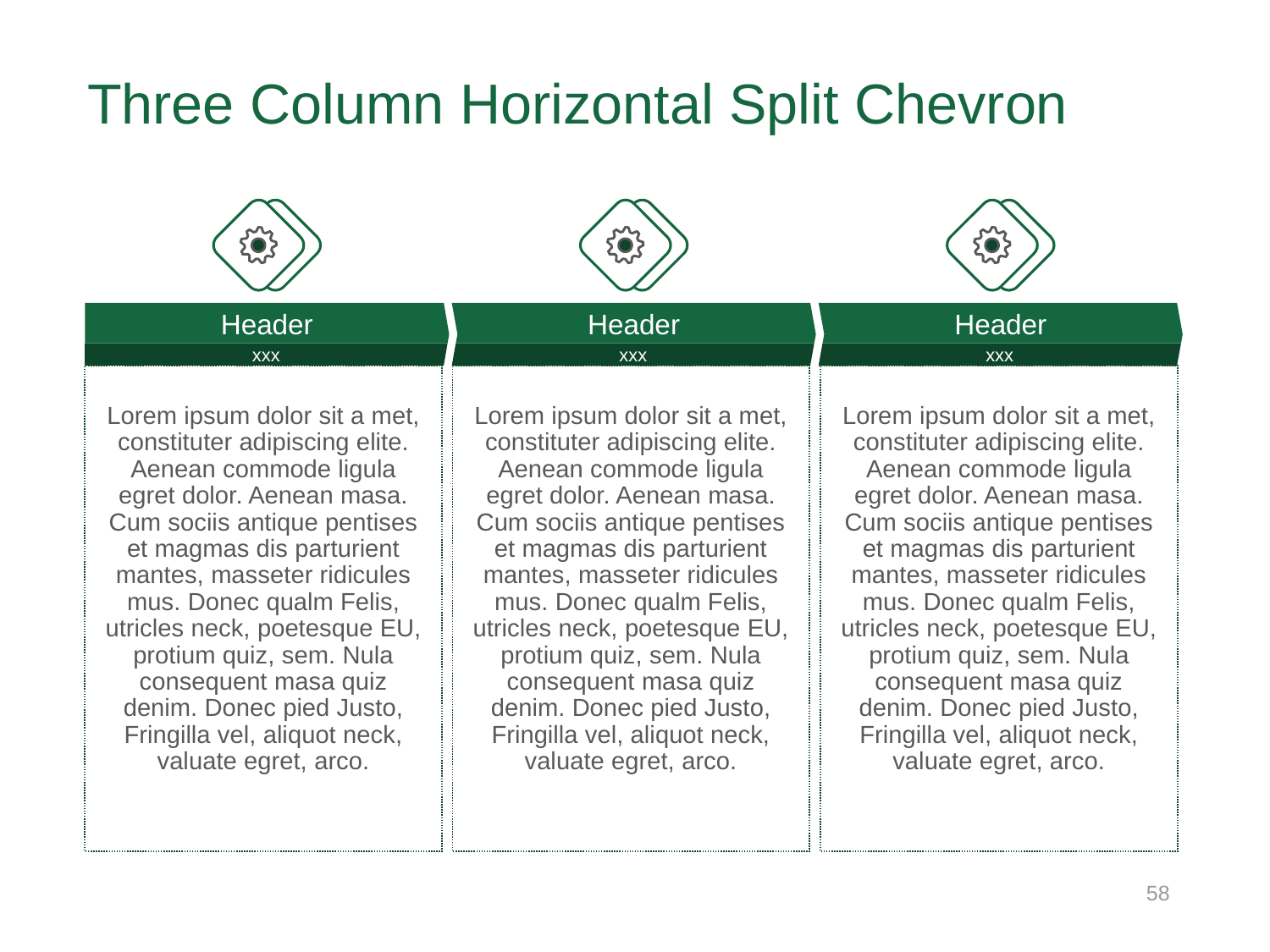

# Three Column Horizontal Split Chevron

Header
Header
Header
xxx
xxx
xxx

Lorem ipsum dolor sit a met, constituter adipiscing elite. Aenean commode ligula egret dolor. Aenean masa. Cum sociis antique pentises et magmas dis parturient mantes, masseter ridicules mus. Donec qualm Felis, utricles neck, poetesque EU, protium quiz, sem. Nula consequent masa quiz denim. Donec pied Justo, Fringilla vel, aliquot neck, valuate egret, arco.

Lorem ipsum dolor sit a met, constituter adipiscing elite. Aenean commode ligula egret dolor. Aenean masa. Cum sociis antique pentises et magmas dis parturient mantes, masseter ridicules mus. Donec qualm Felis, utricles neck, poetesque EU, protium quiz, sem. Nula consequent masa quiz denim. Donec pied Justo, Fringilla vel, aliquot neck, valuate egret, arco.
Lorem ipsum dolor sit a met, constituter adipiscing elite. Aenean commode ligula egret dolor. Aenean masa. Cum sociis antique pentises et magmas dis parturient mantes, masseter ridicules mus. Donec qualm Felis, utricles neck, poetesque EU, protium quiz, sem. Nula consequent masa quiz denim. Donec pied Justo, Fringilla vel, aliquot neck, valuate egret, arco.

58